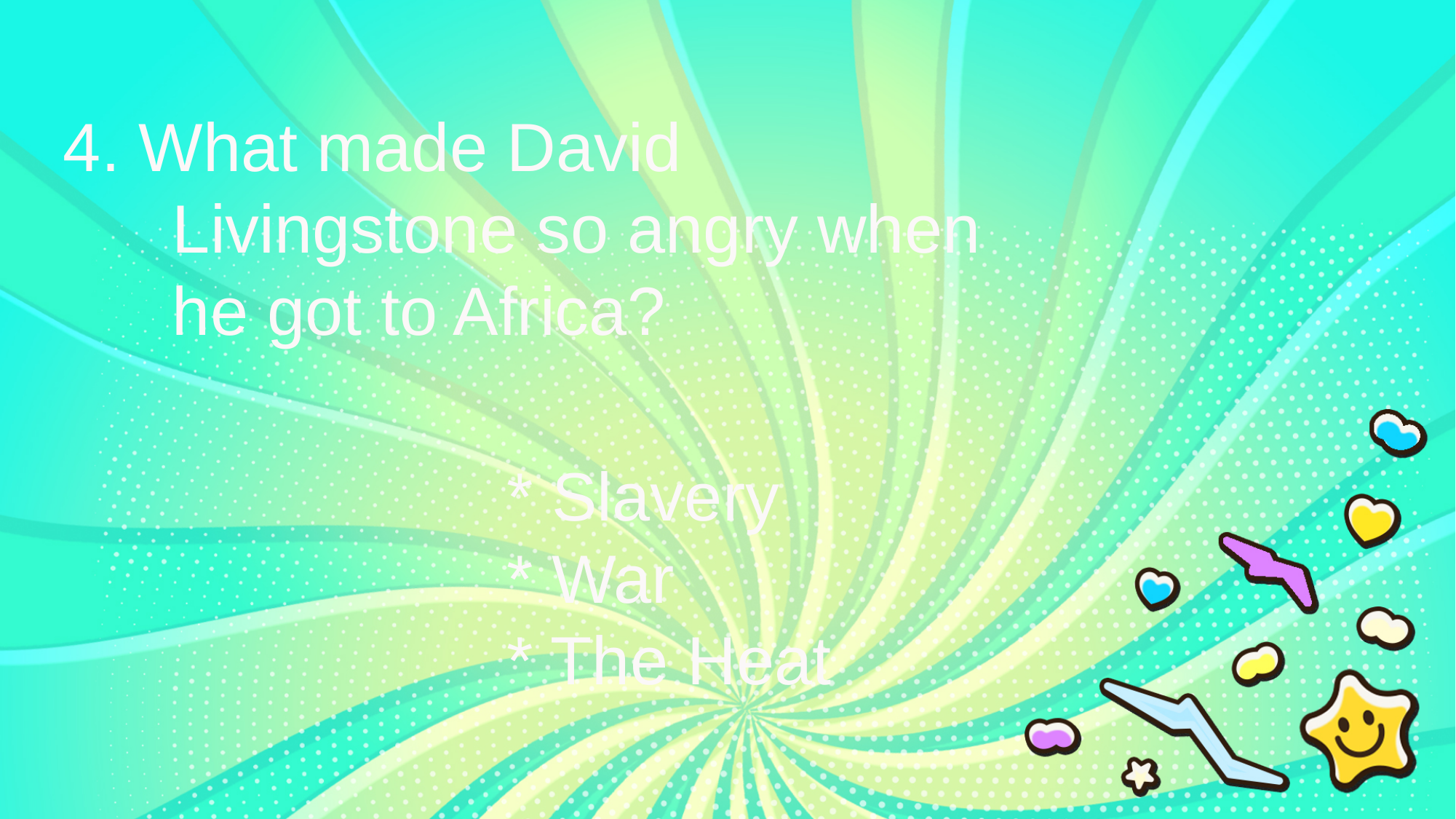

4. What made David
	Livingstone so angry when
	he got to Africa?
* Slavery
* War
* The Heat